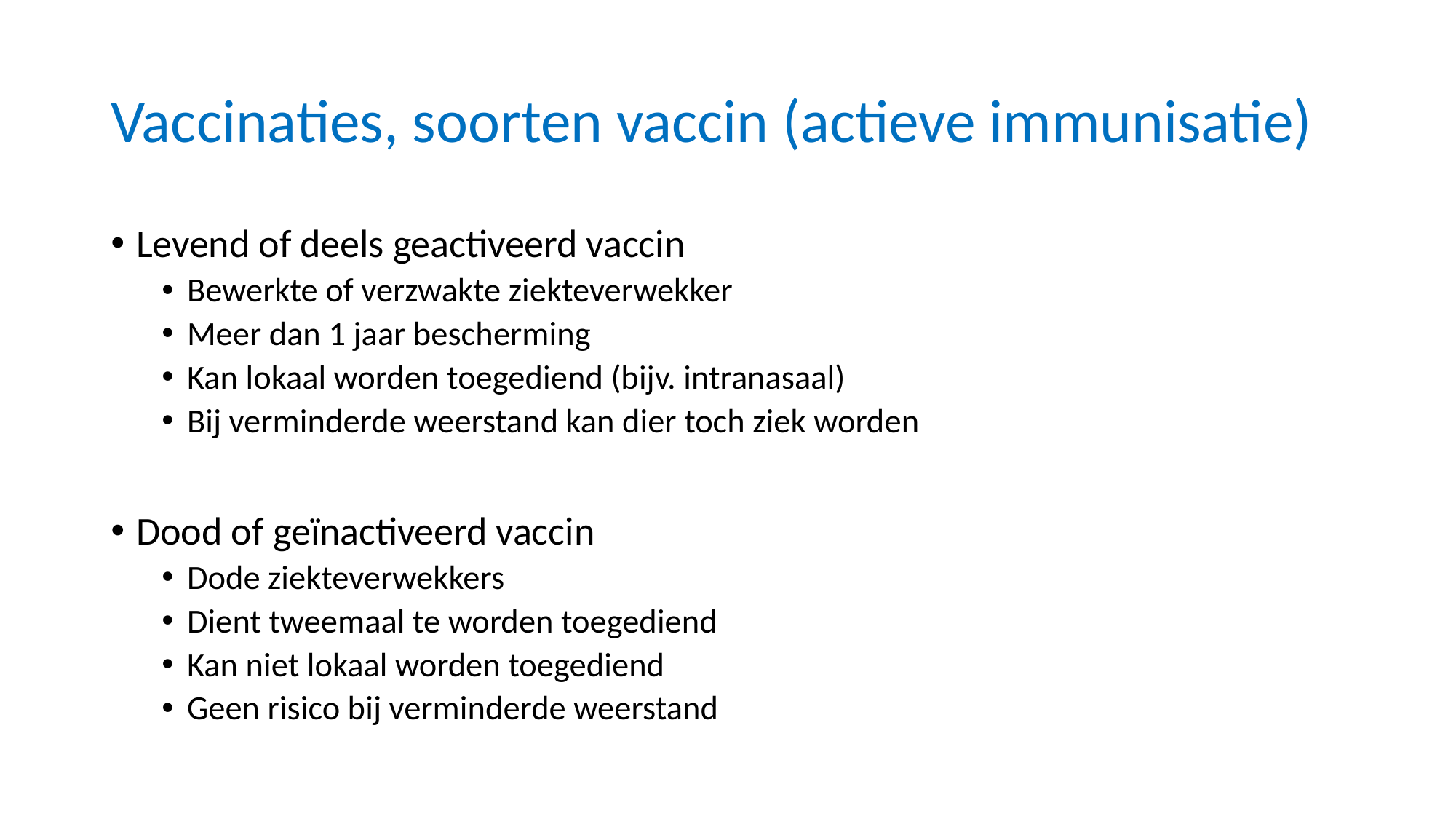

# Vaccinaties, soorten vaccin (actieve immunisatie)
Levend of deels geactiveerd vaccin
Bewerkte of verzwakte ziekteverwekker
Meer dan 1 jaar bescherming
Kan lokaal worden toegediend (bijv. intranasaal)
Bij verminderde weerstand kan dier toch ziek worden

Dood of geïnactiveerd vaccin
Dode ziekteverwekkers
Dient tweemaal te worden toegediend
Kan niet lokaal worden toegediend
Geen risico bij verminderde weerstand